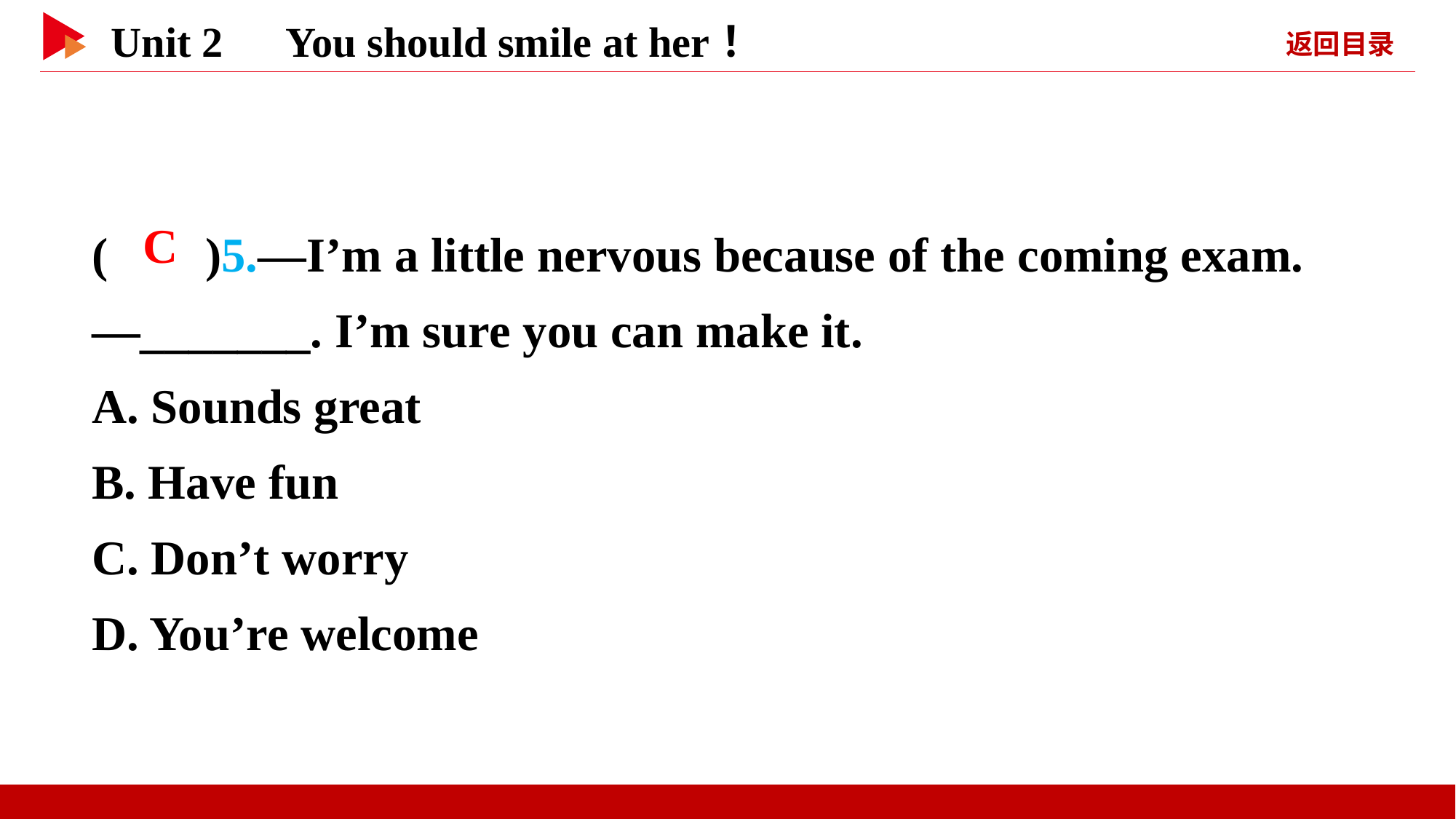

(        )5.—I’m a little nervous because of the coming exam.
—_______. I’m sure you can make it.
A. Sounds great
B. Have fun
C. Don’t worry
D. You’re welcome
   C